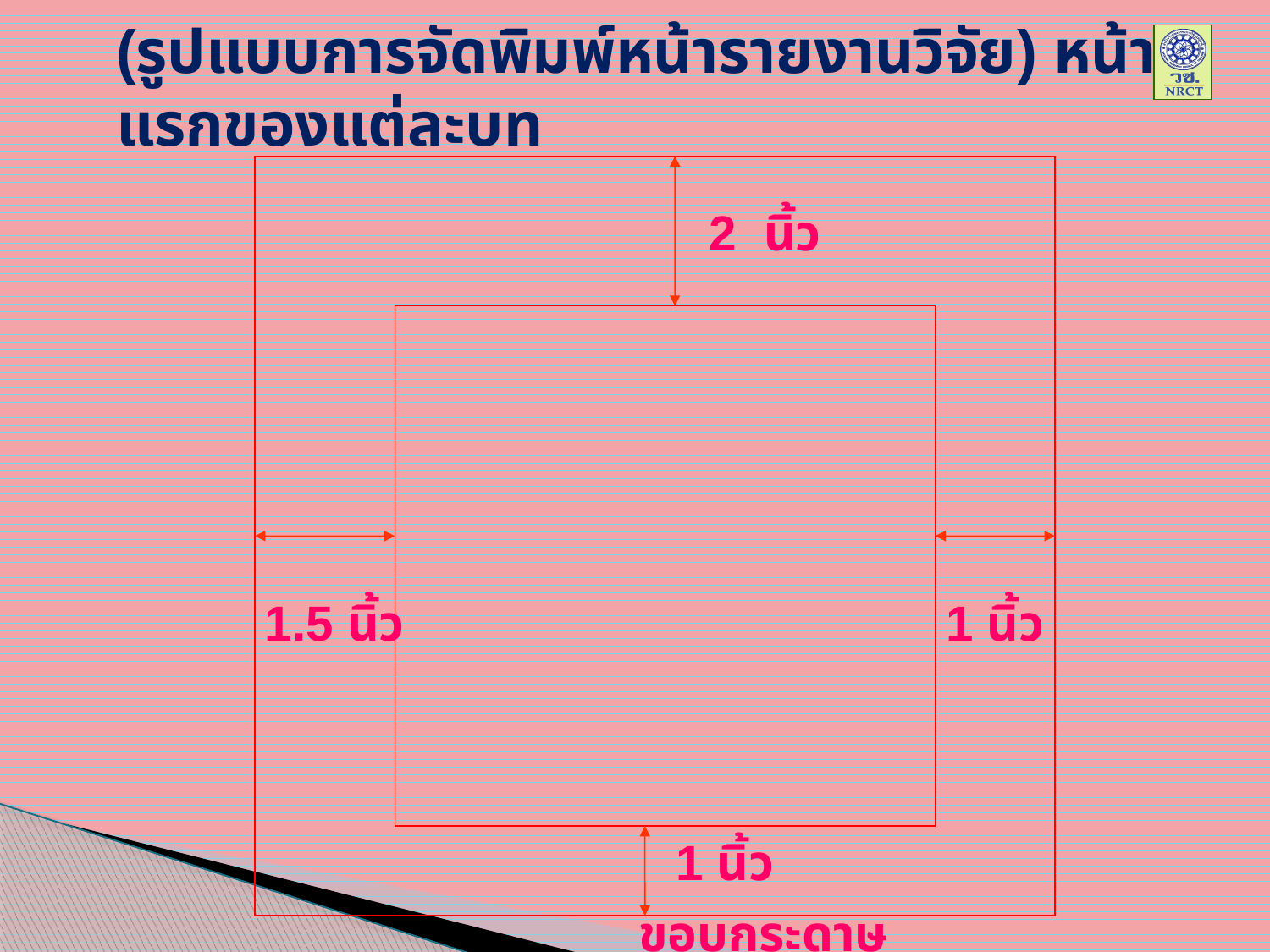

# (รูปแบบการจัดพิมพ์หน้ารายงานวิจัย) หน้าแรกของแต่ละบท

2  นิ้ว

1.5 นิ้ว
1 นิ้ว

1 นิ้ว
ขอบกระดาษ